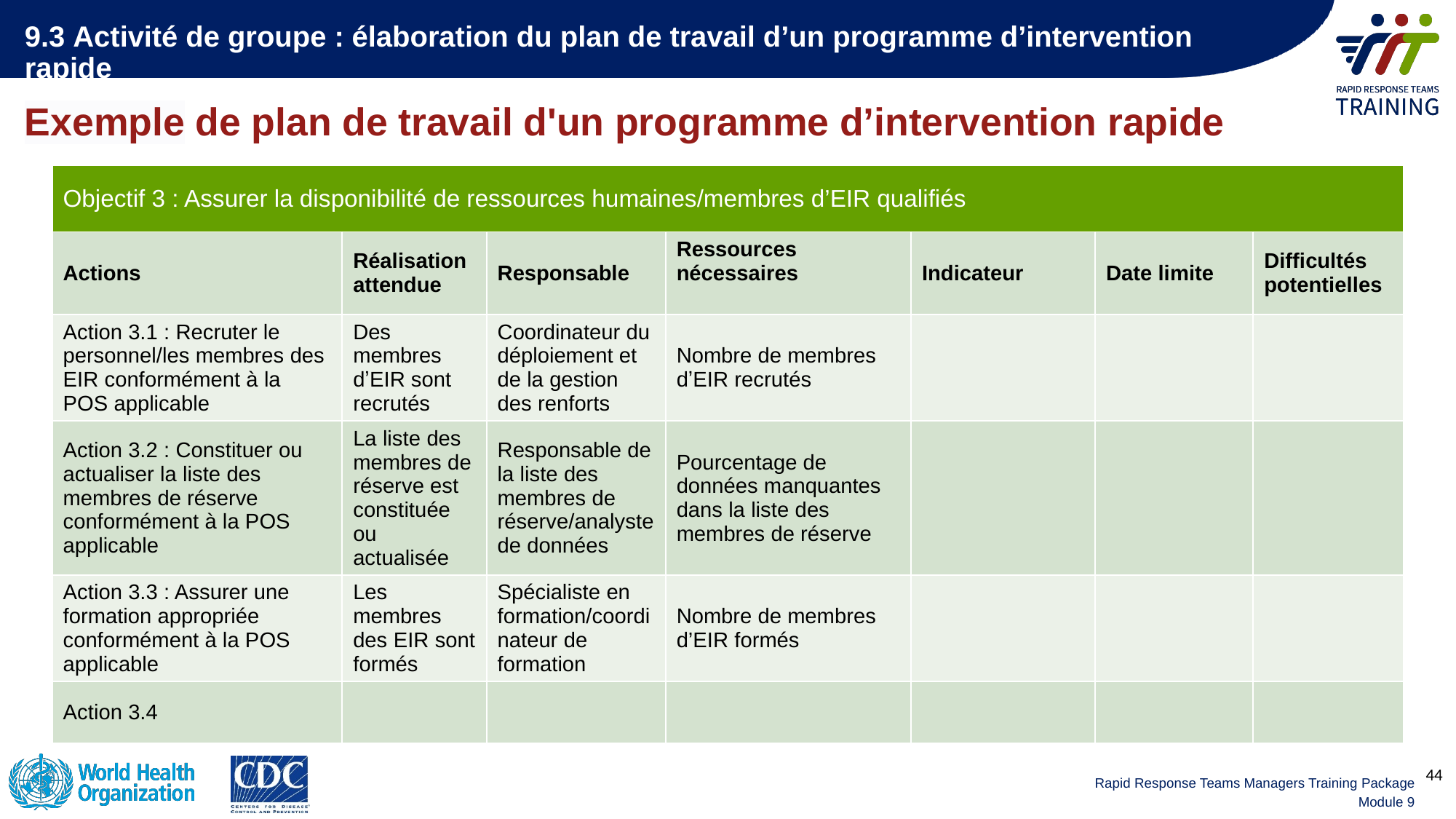

9.3 Activité de groupe : élaboration du plan de travail dʼun programme d’intervention rapide
Exemple de plan de travail d'un programme d’intervention rapide

| Objectif 3 : Assurer la disponibilité de ressources humaines/membres d’EIR qualifiés |  |  |  |  |  |  |
| --- | --- | --- | --- | --- | --- | --- |
| Actions | Réalisation attendue | Responsable | Ressources nécessaires | Indicateur | Date limite | Difficultés potentielles |
| Action 3.1 : Recruter le personnel/les membres des EIR conformément à la POS applicable | Des membres dʼEIR sont recrutés | Coordinateur du déploiement et de la gestion des renforts | Nombre de membres dʼEIR recrutés |  |  |  |
| Action 3.2 : Constituer ou actualiser la liste des membres de réserve conformément à la POS applicable | La liste des membres de réserve est constituée ou actualisée | Responsable de la liste des membres de réserve/analyste de données | Pourcentage de données manquantes dans la liste des membres de réserve |  |  |  |
| Action 3.3 : Assurer une formation appropriée conformément à la POS applicable | Les membres des EIR sont formés | Spécialiste en formation/coordinateur de formation | Nombre de membres d’EIR formés |  |  |  |
| Action 3.4 |  |  |  |  |  |  |
44